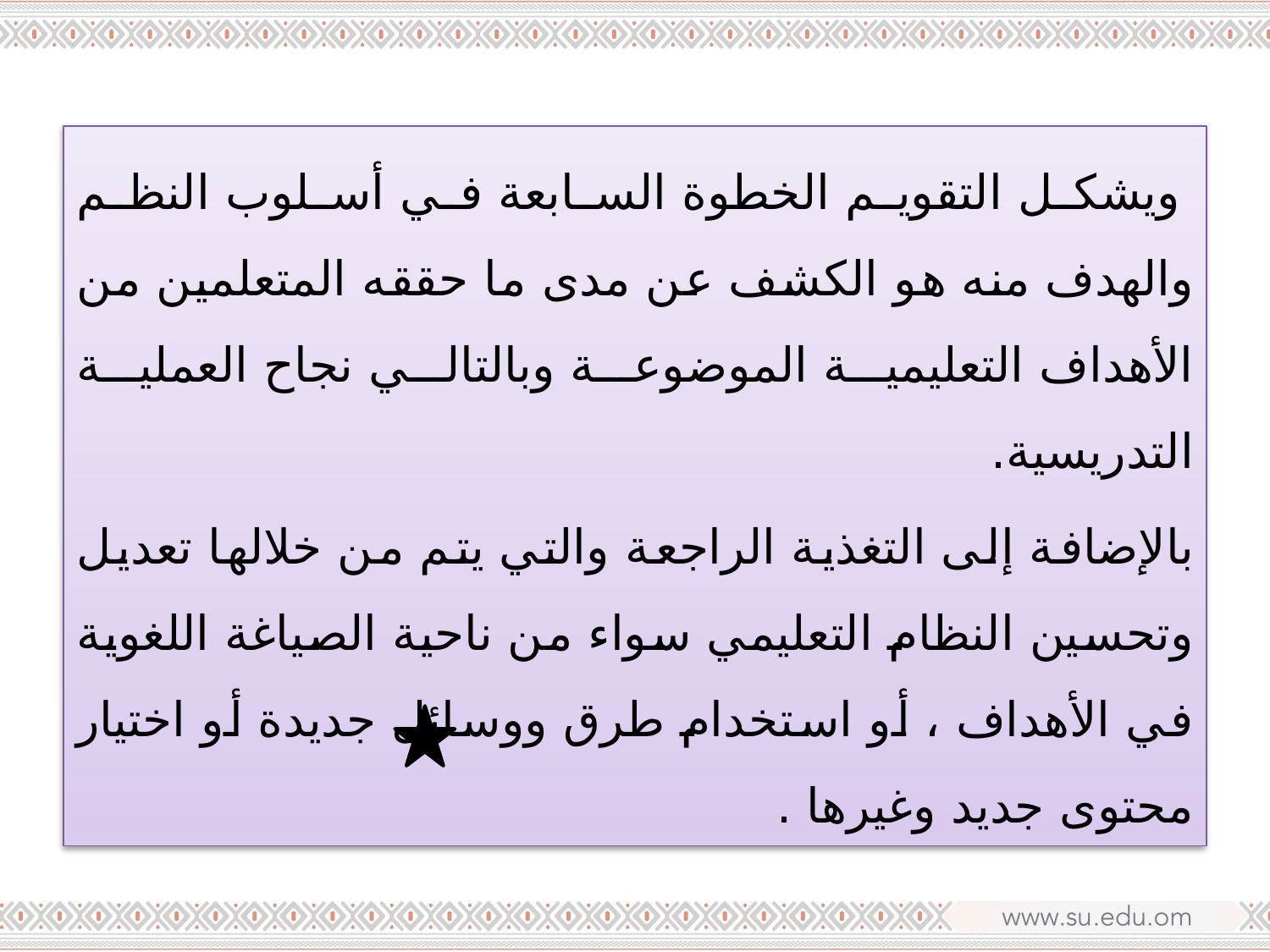

ويشكل التقويم الخطوة السابعة في أسلوب النظم والهدف منه هو الكشف عن مدى ما حققه المتعلمين من الأهداف التعليمية الموضوعة وبالتالي نجاح العملية التدريسية.
بالإضافة إلى التغذية الراجعة والتي يتم من خلالها تعديل وتحسين النظام التعليمي سواء من ناحية الصياغة اللغوية في الأهداف ، أو استخدام طرق ووسائل جديدة أو اختيار محتوى جديد وغيرها .